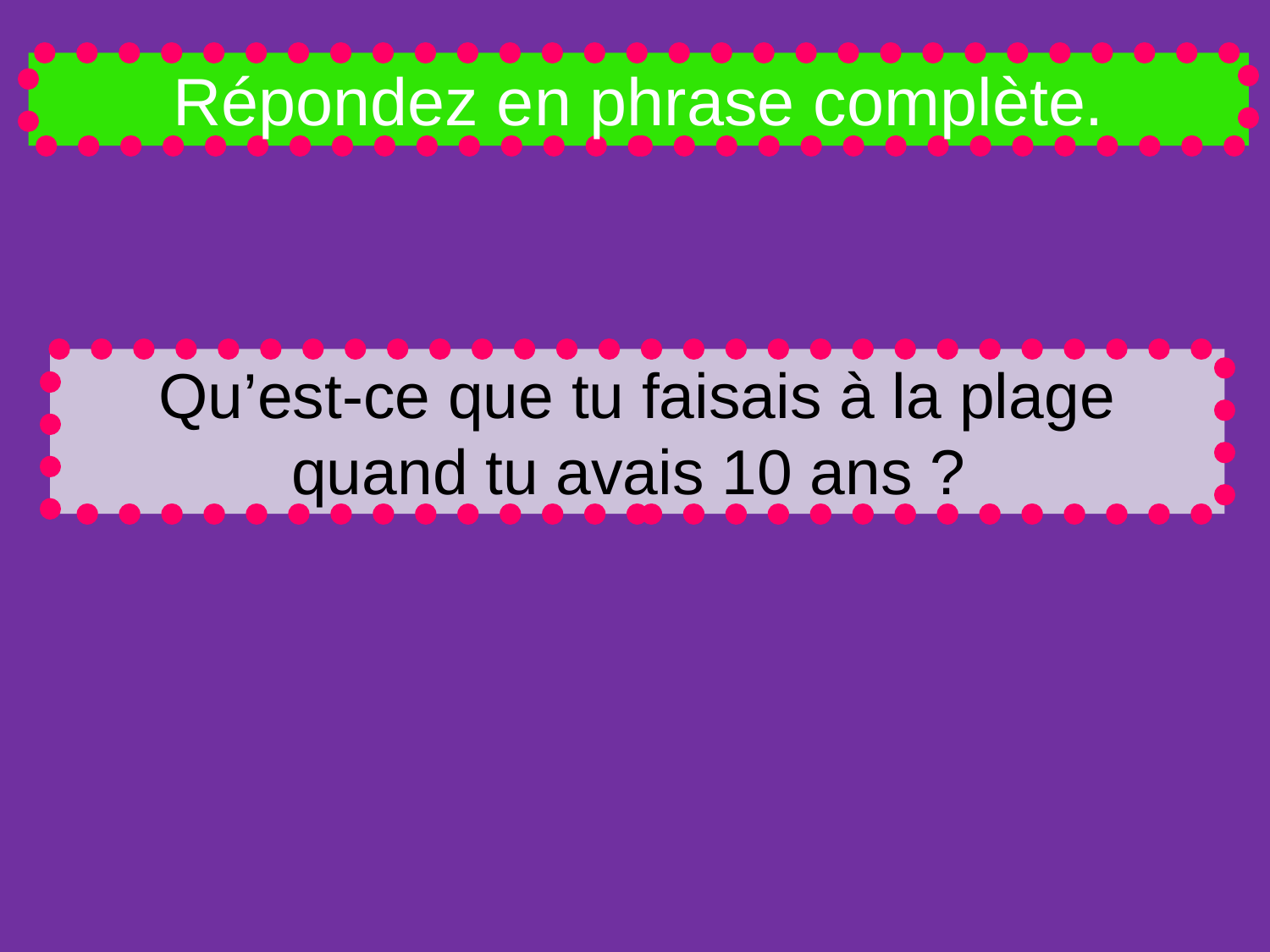

Répondez en phrase complète.
Qu’est-ce que tu faisais à la plage quand tu avais 10 ans ?